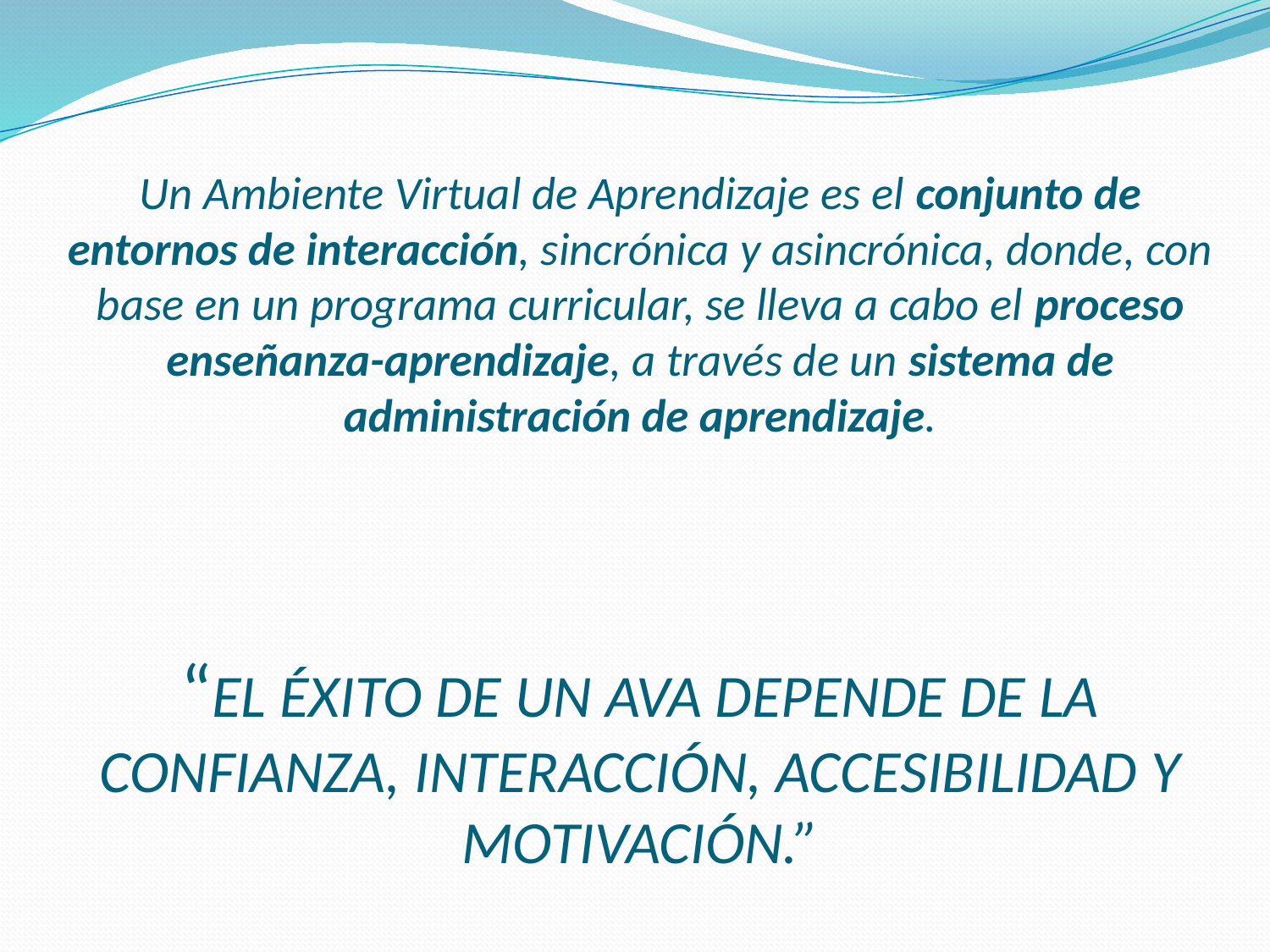

# Un Ambiente Virtual de Aprendizaje es el conjunto de entornos de interacción, sincrónica y asincrónica, donde, con base en un programa curricular, se lleva a cabo el proceso enseñanza-aprendizaje, a través de un sistema de administración de aprendizaje. “EL ÉXITO DE UN AVA DEPENDE DE LA CONFIANZA, INTERACCIÓN, ACCESIBILIDAD Y MOTIVACIÓN.”